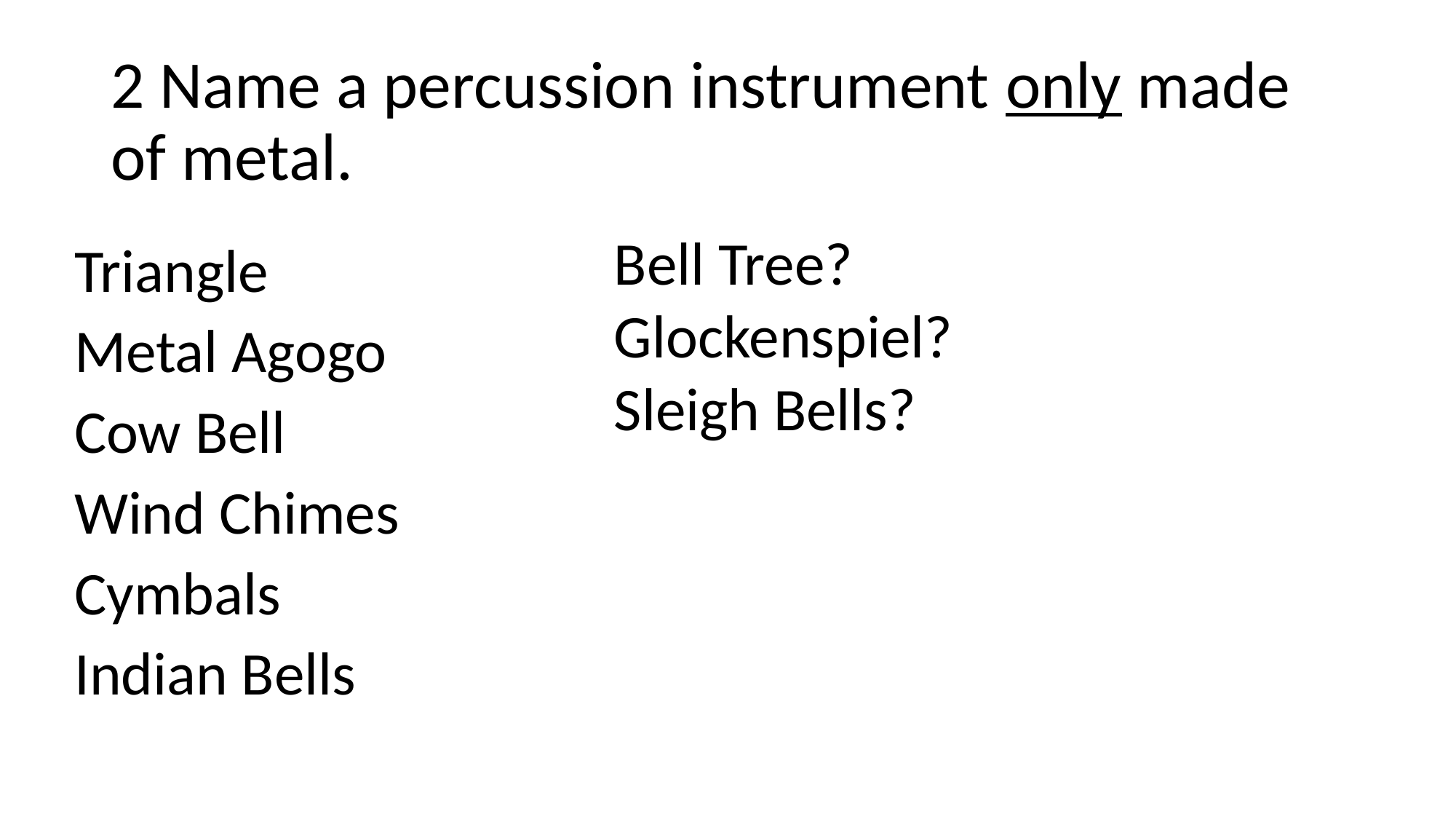

# 2 Name a percussion instrument only made of metal.
Bell Tree?
Glockenspiel?
Sleigh Bells?
Triangle
Metal Agogo
Cow Bell
Wind Chimes
Cymbals
Indian Bells